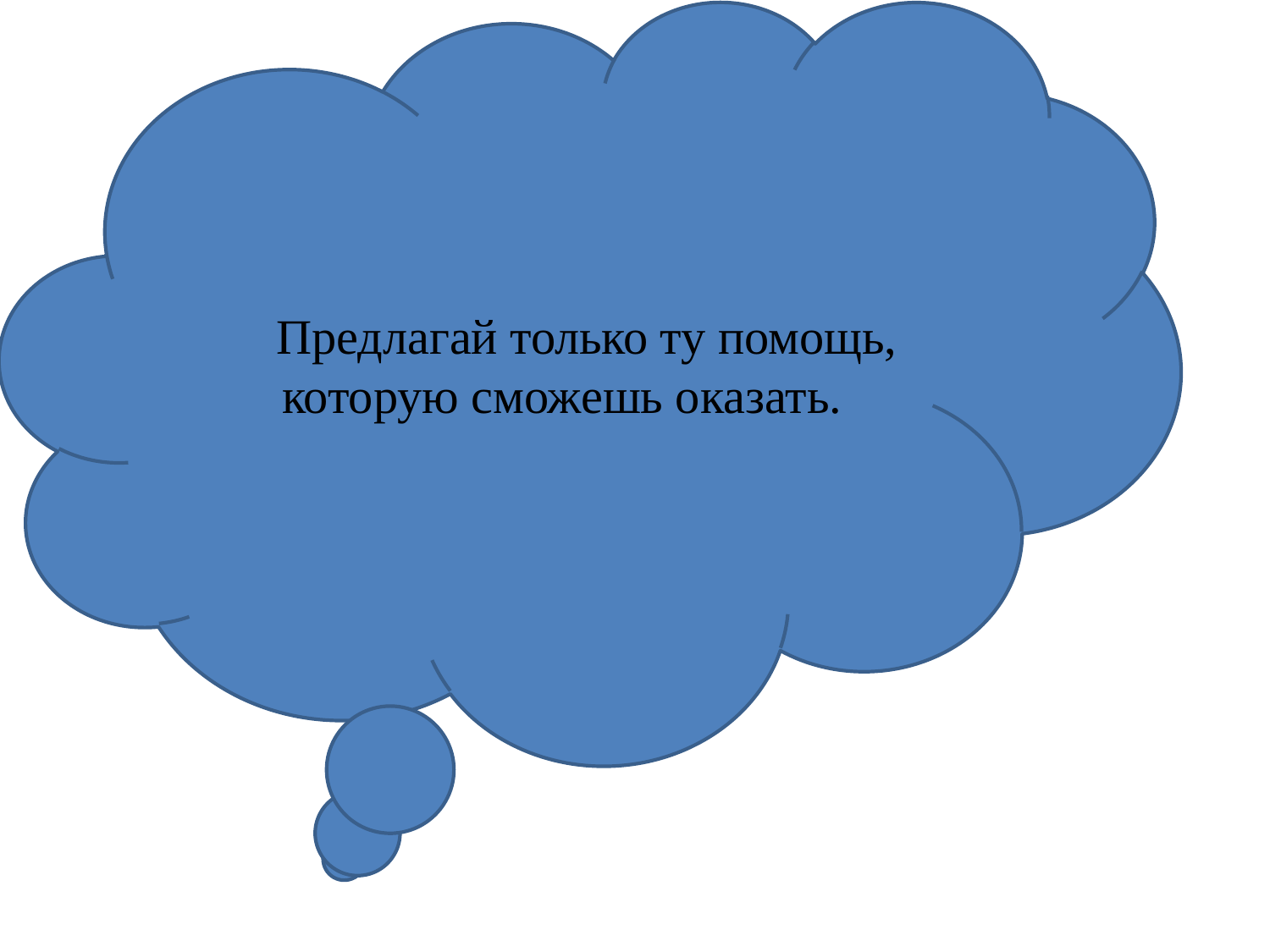

Предлагай только ту помощь,
                которую сможешь оказать.